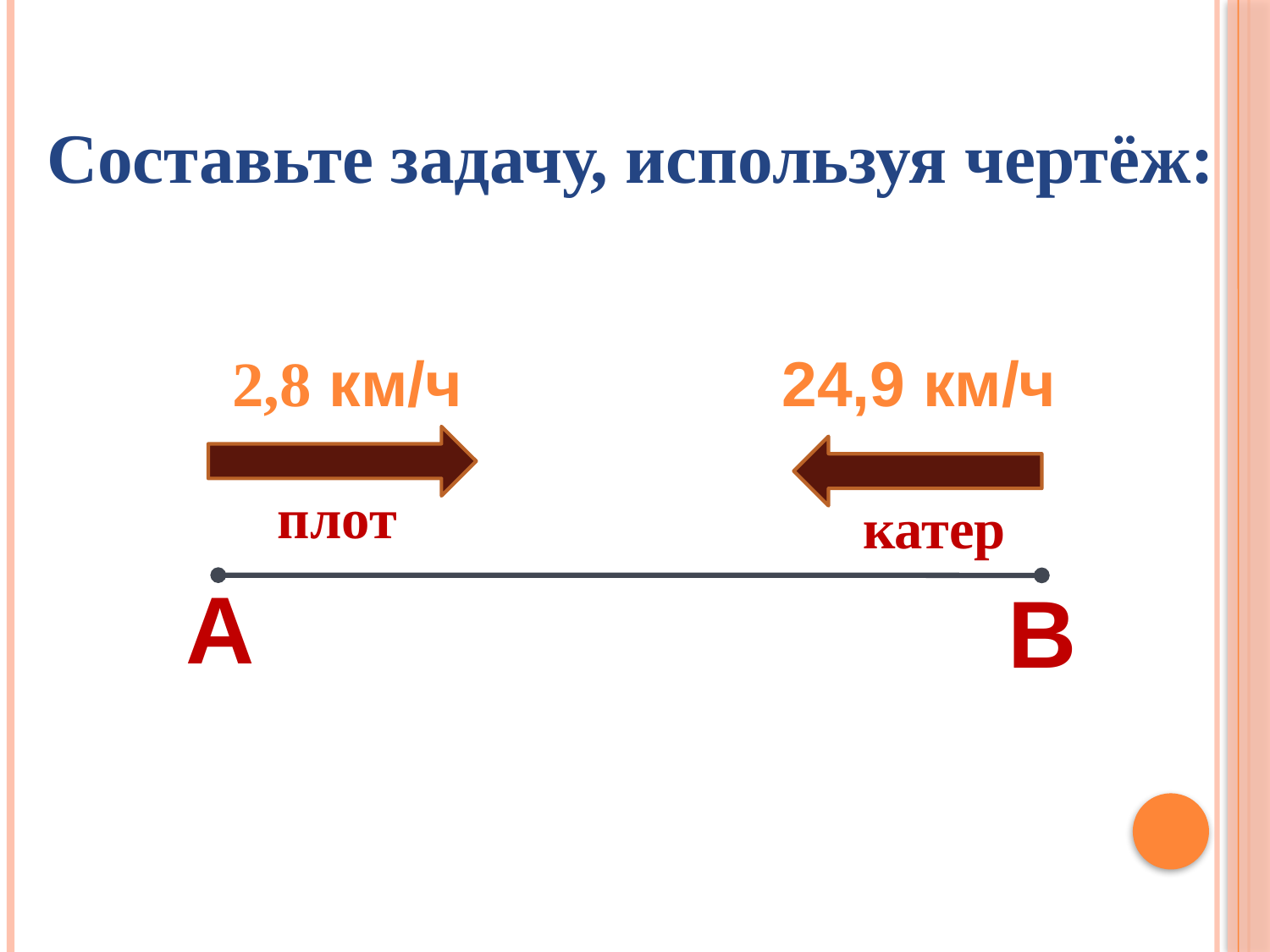

Составьте задачу, используя чертёж:
2,8 км/ч
24,9 км/ч

плот
катер
А
В